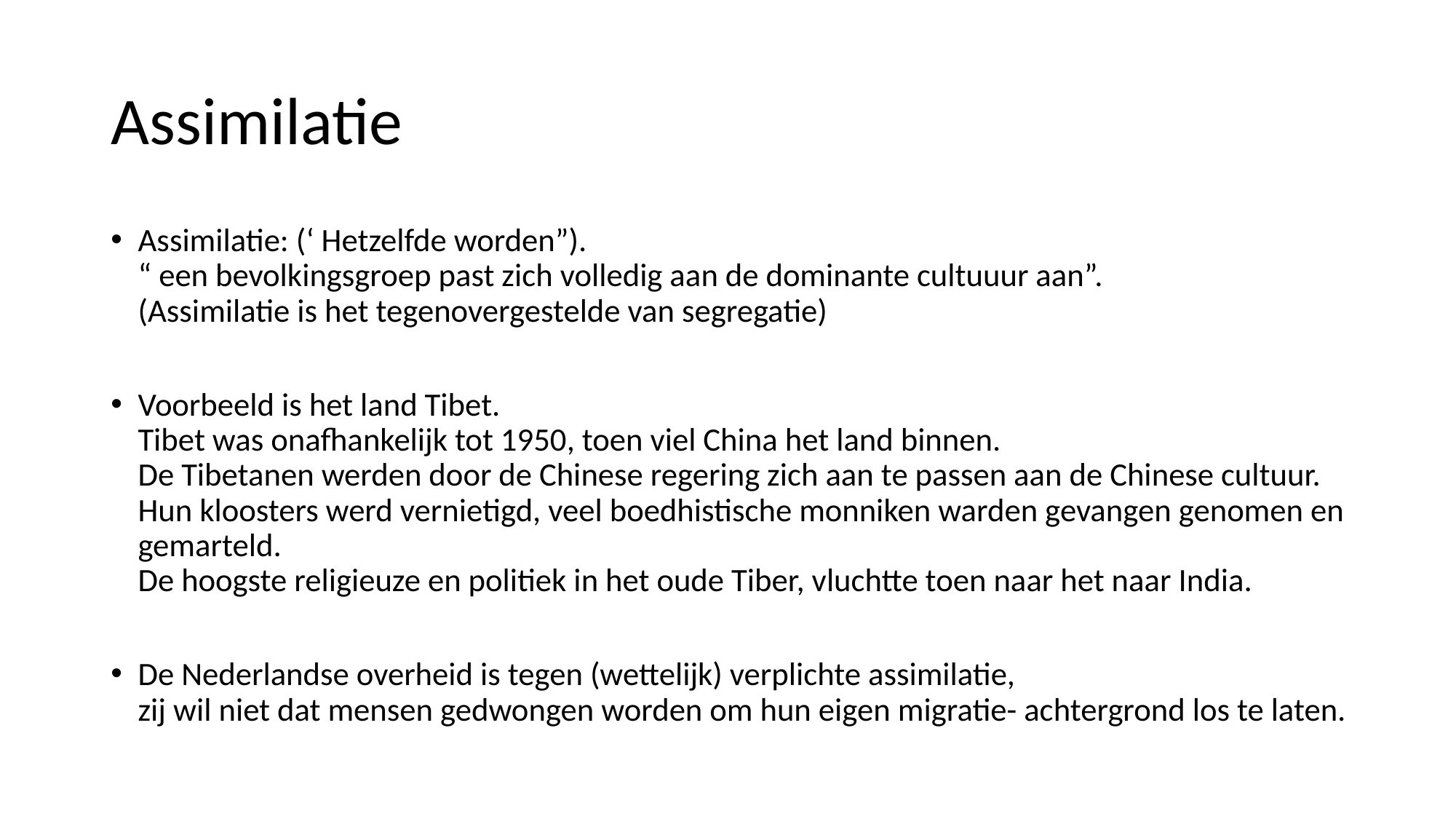

# Assimilatie
Assimilatie: (‘ Hetzelfde worden”).
“ een bevolkingsgroep past zich volledig aan de dominante cultuuur aan”.
(Assimilatie is het tegenovergestelde van segregatie)

Voorbeeld is het land Tibet.
Tibet was onafhankelijk tot 1950, toen viel China het land binnen.
De Tibetanen werden door de Chinese regering zich aan te passen aan de Chinese cultuur.
Hun kloosters werd vernietigd, veel boedhistische monniken warden gevangen genomen en gemarteld.
De hoogste religieuze en politiek in het oude Tiber, vluchtte toen naar het naar India.

De Nederlandse overheid is tegen (wettelijk) verplichte assimilatie,
zij wil niet dat mensen gedwongen worden om hun eigen migratie- achtergrond los te laten.